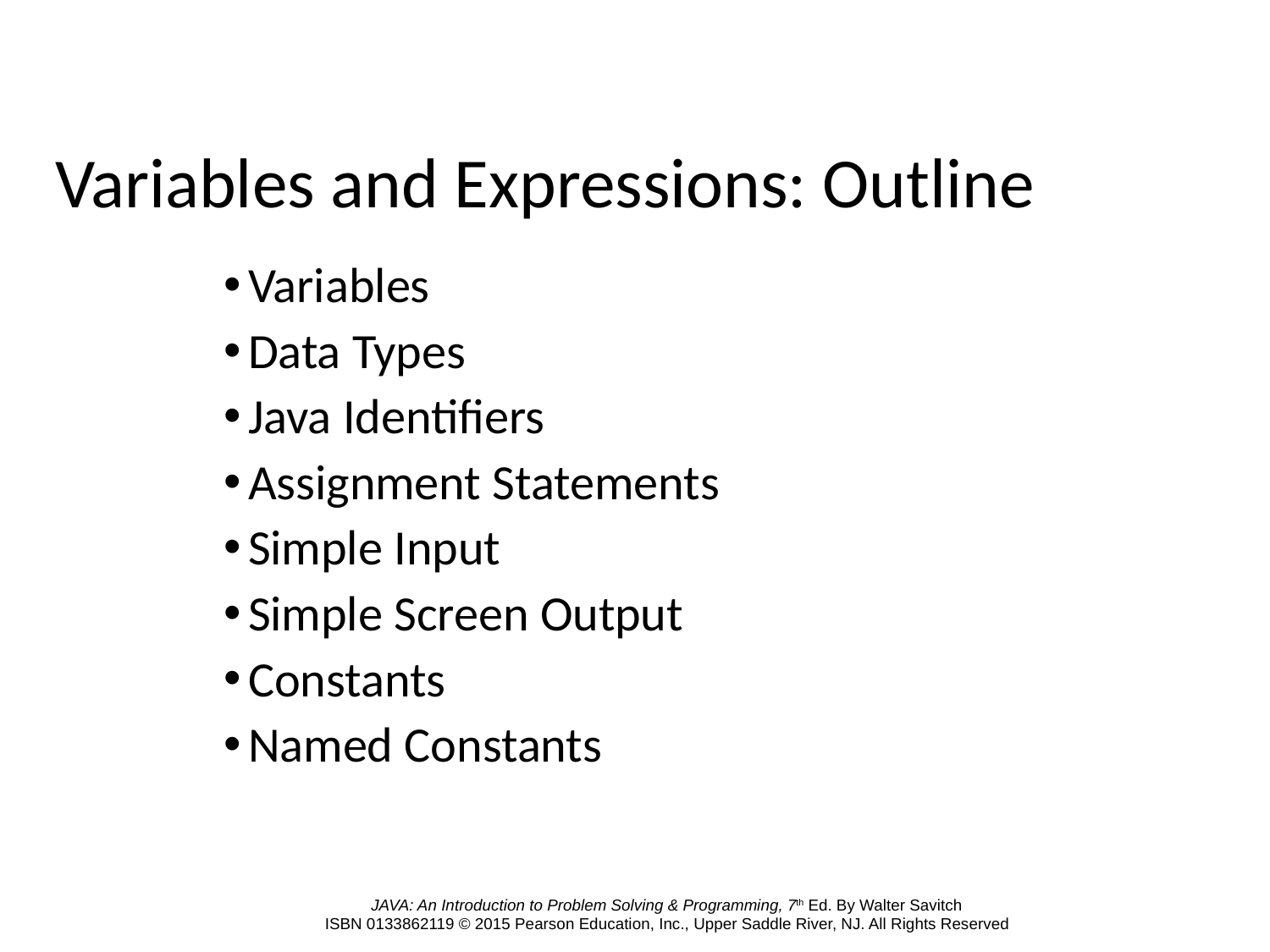

# Variables and Expressions: Outline
Variables
Data Types
Java Identifiers
Assignment Statements
Simple Input
Simple Screen Output
Constants
Named Constants